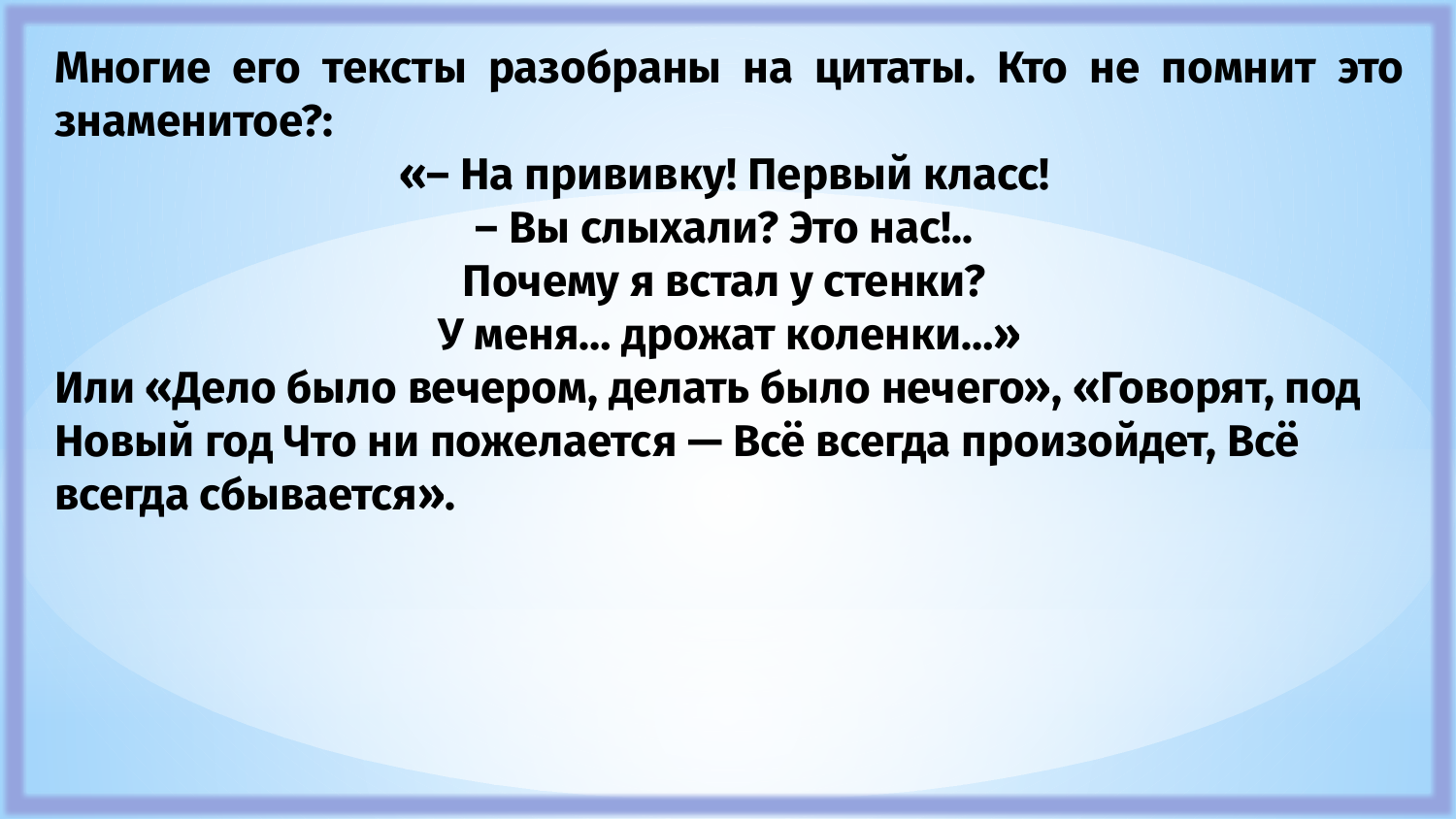

Многие его тексты разобраны на цитаты. Кто не помнит это знаменитое?:
«– На прививку! Первый класс!
– Вы слыхали? Это нас!..
Почему я встал у стенки?
У меня… дрожат коленки…»
Или «Дело было вечером, делать было нечего», «Говорят, под Новый год Что ни пожелается — Всё всегда произойдет, Всё всегда сбывается».